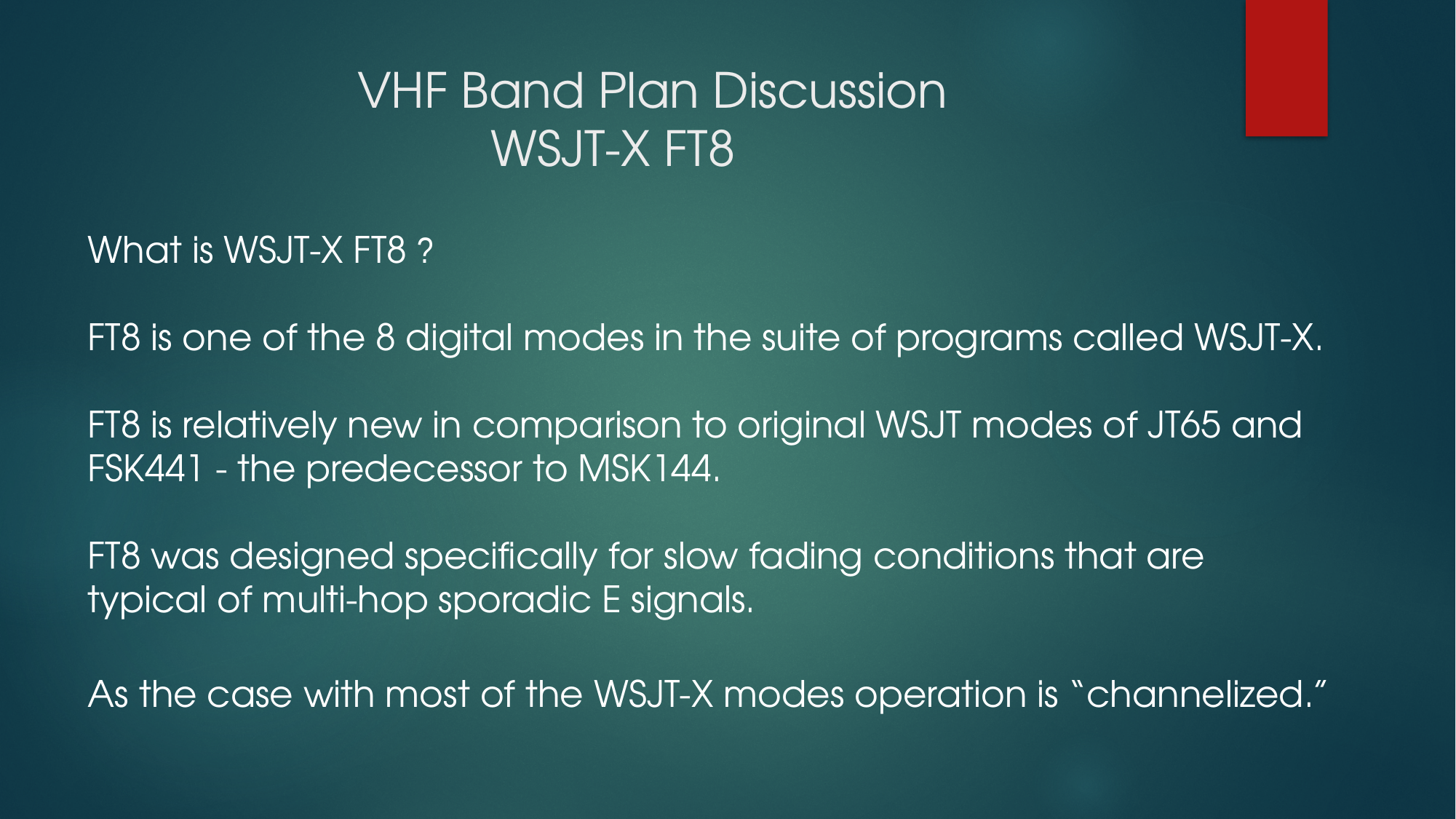

# VHF Band Plan Discussion WSJT-X FT8
What is WSJT-X FT8 ?

FT8 is one of the 8 digital modes in the suite of programs called WSJT-X.

FT8 is relatively new in comparison to original WSJT modes of JT65 and FSK441 - the predecessor to MSK144.

FT8 was designed specifically for slow fading conditions that are
typical of multi-hop sporadic E signals.

As the case with most of the WSJT-X modes operation is “channelized.”